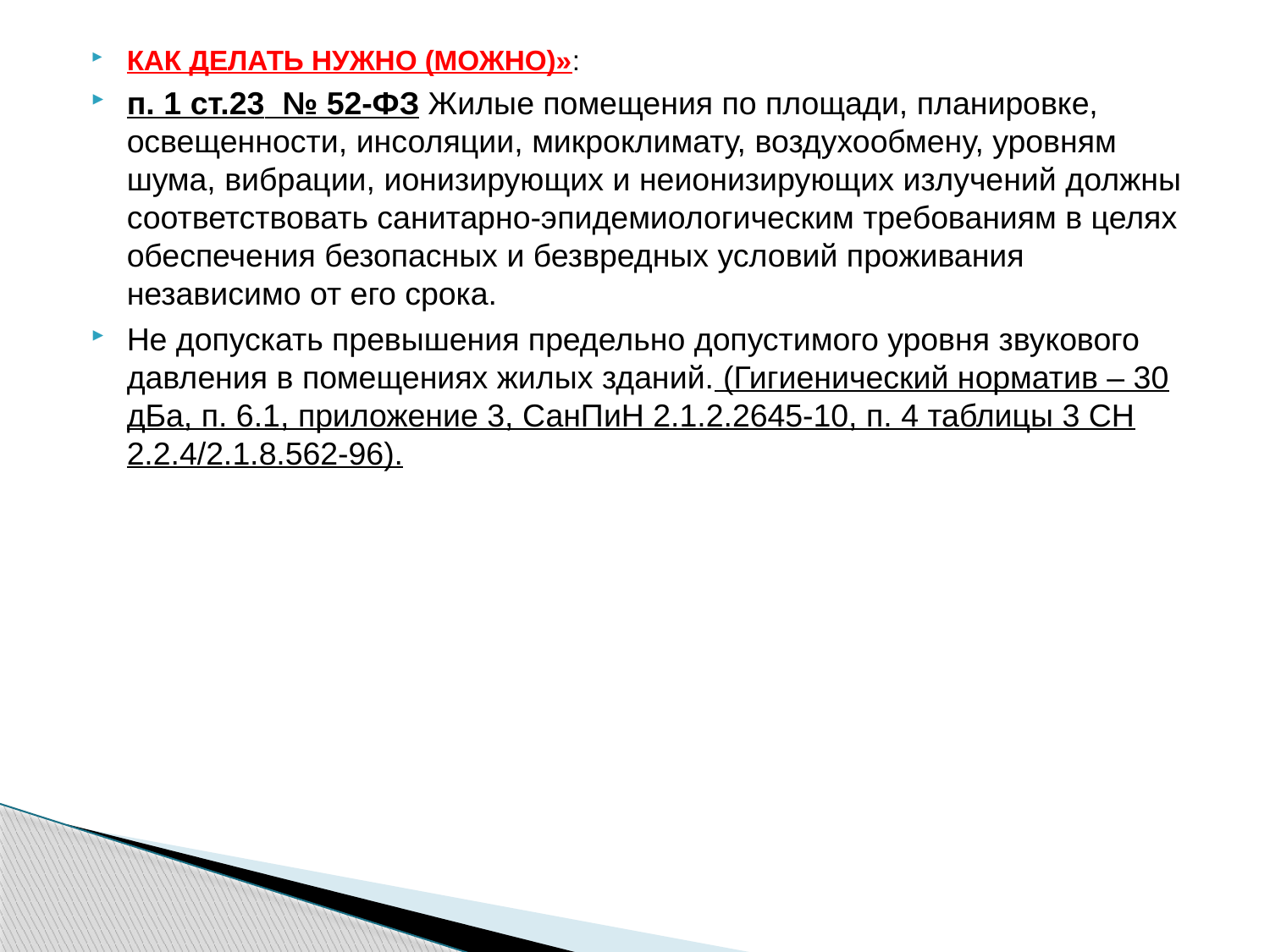

КАК ДЕЛАТЬ НУЖНО (МОЖНО)»:
п. 1 ст.23  № 52-ФЗ Жилые помещения по площади, планировке, освещенности, инсоляции, микроклимату, воздухообмену, уровням шума, вибрации, ионизирующих и неионизирующих излучений должны соответствовать санитарно-эпидемиологическим требованиям в целях обеспечения безопасных и безвредных условий проживания независимо от его срока.
Не допускать превышения предельно допустимого уровня звукового давления в помещениях жилых зданий. (Гигиенический норматив – 30 дБа, п. 6.1, приложение 3, СанПиН 2.1.2.2645-10, п. 4 таблицы 3 СН 2.2.4/2.1.8.562-96).